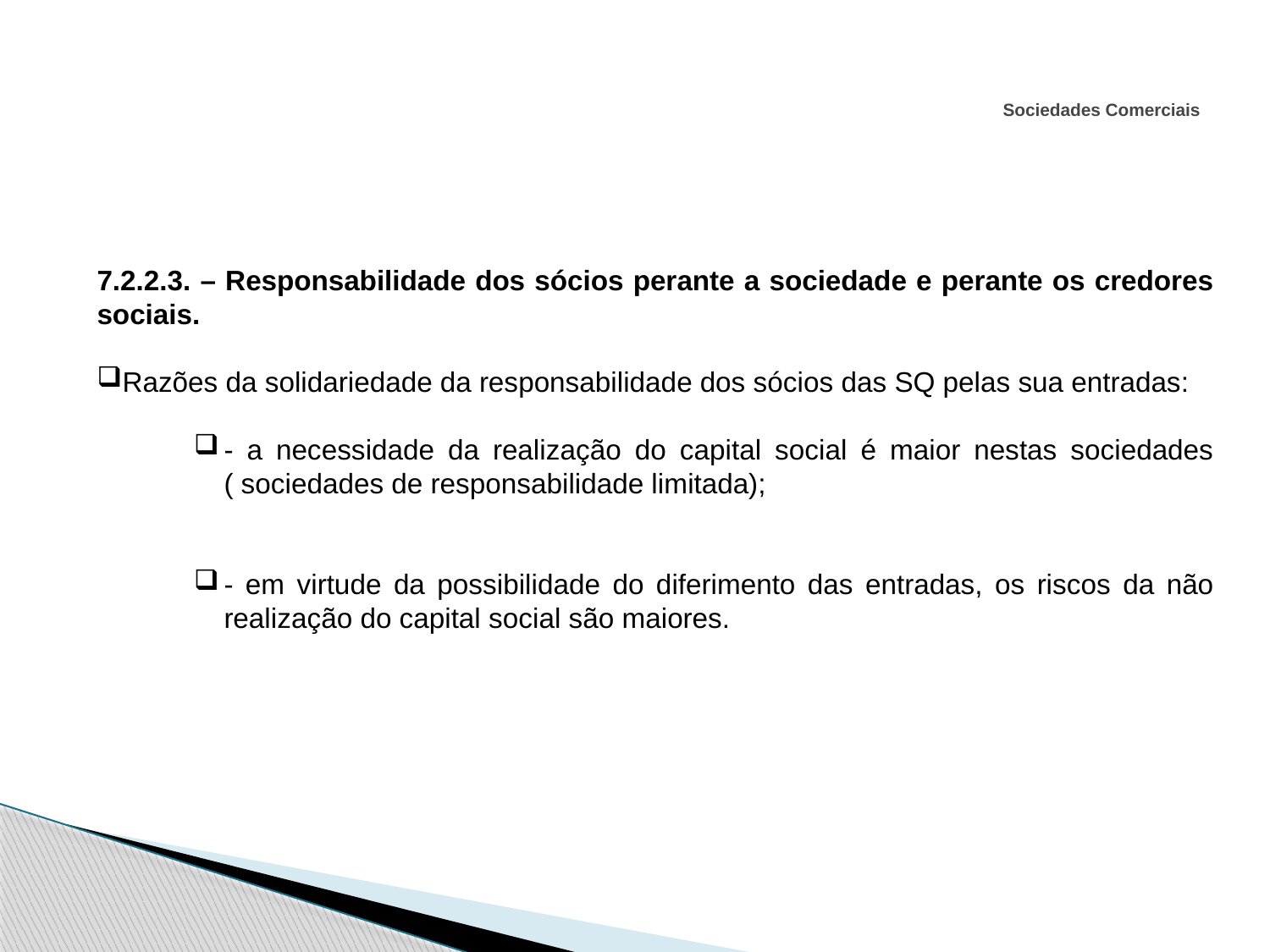

# Sociedades Comerciais

7.2.2.3. – Responsabilidade dos sócios perante a sociedade e perante os credores sociais.

Razões da solidariedade da responsabilidade dos sócios das SQ pelas sua entradas:

- a necessidade da realização do capital social é maior nestas sociedades ( sociedades de responsabilidade limitada);

- em virtude da possibilidade do diferimento das entradas, os riscos da não realização do capital social são maiores.